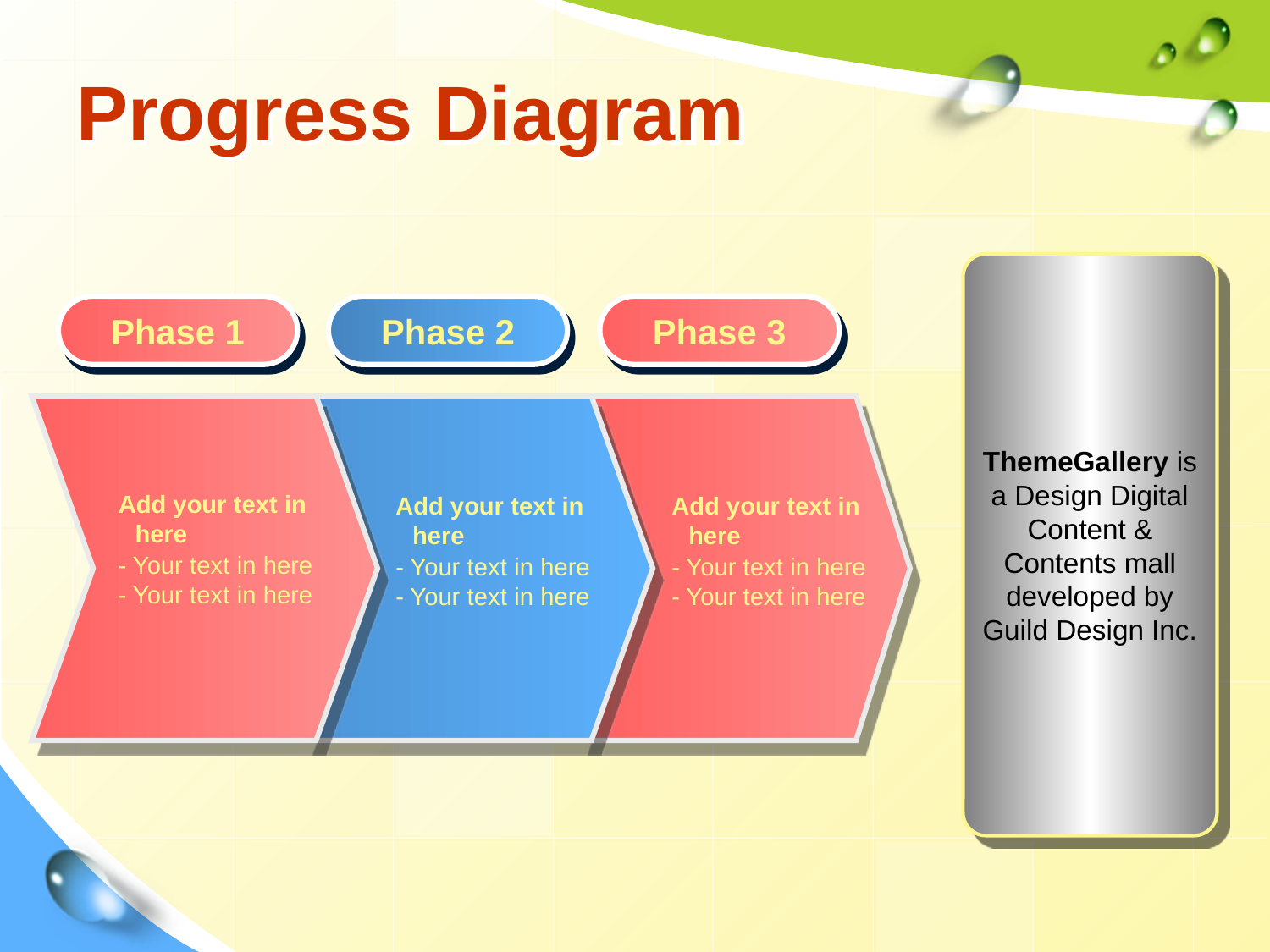

# Progress Diagram
ThemeGallery is a Design Digital Content & Contents mall developed by Guild Design Inc.
Phase 1
Phase 2
Phase 3

Add your text in here
- Your text in here
- Your text in here

Add your text in here
- Your text in here
- Your text in here

Add your text in here
- Your text in here
- Your text in here